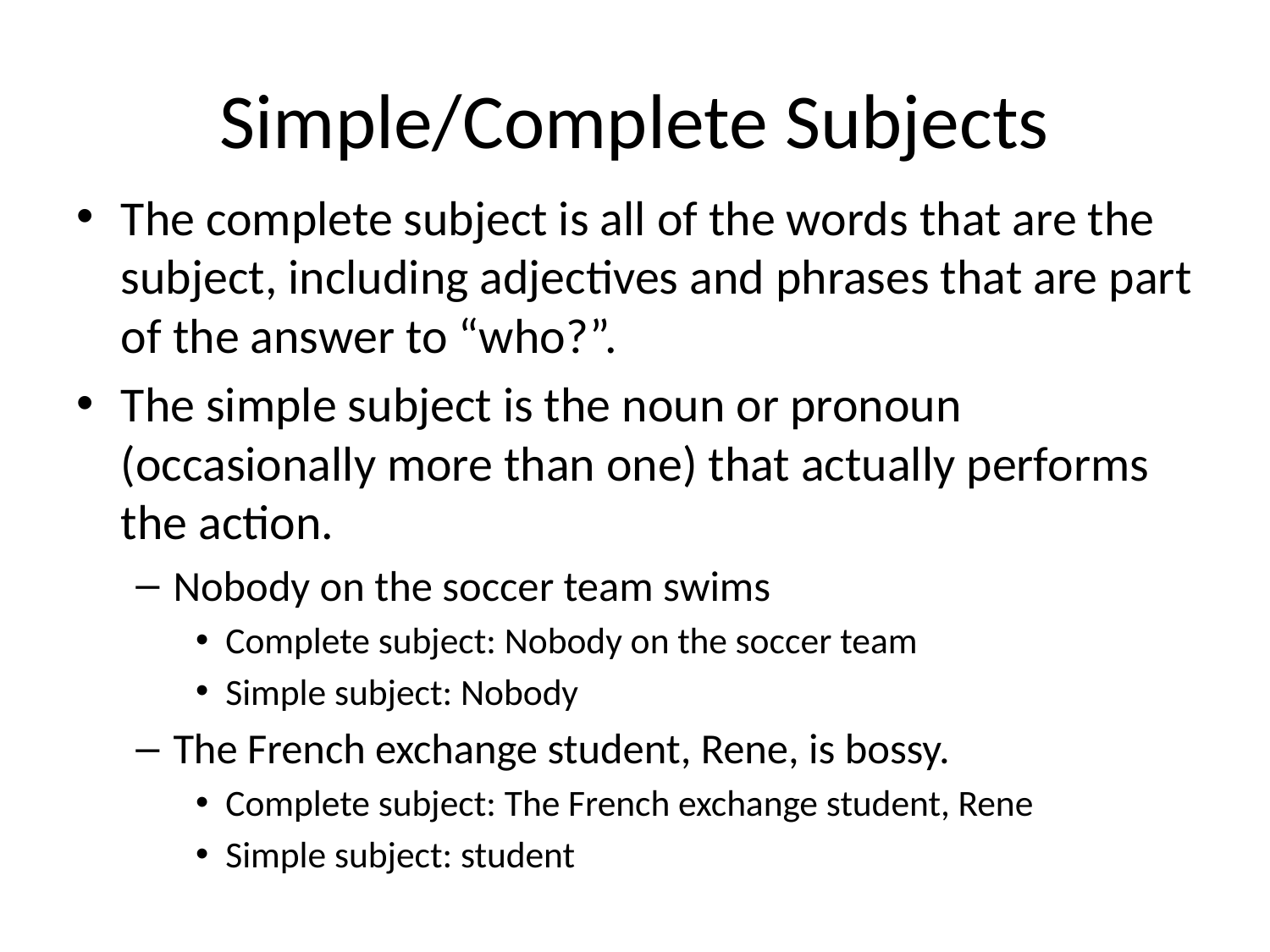

# Simple/Complete Subjects
The complete subject is all of the words that are the subject, including adjectives and phrases that are part of the answer to “who?”.
The simple subject is the noun or pronoun (occasionally more than one) that actually performs the action.
Nobody on the soccer team swims
Complete subject: Nobody on the soccer team
Simple subject: Nobody
The French exchange student, Rene, is bossy.
Complete subject: The French exchange student, Rene
Simple subject: student